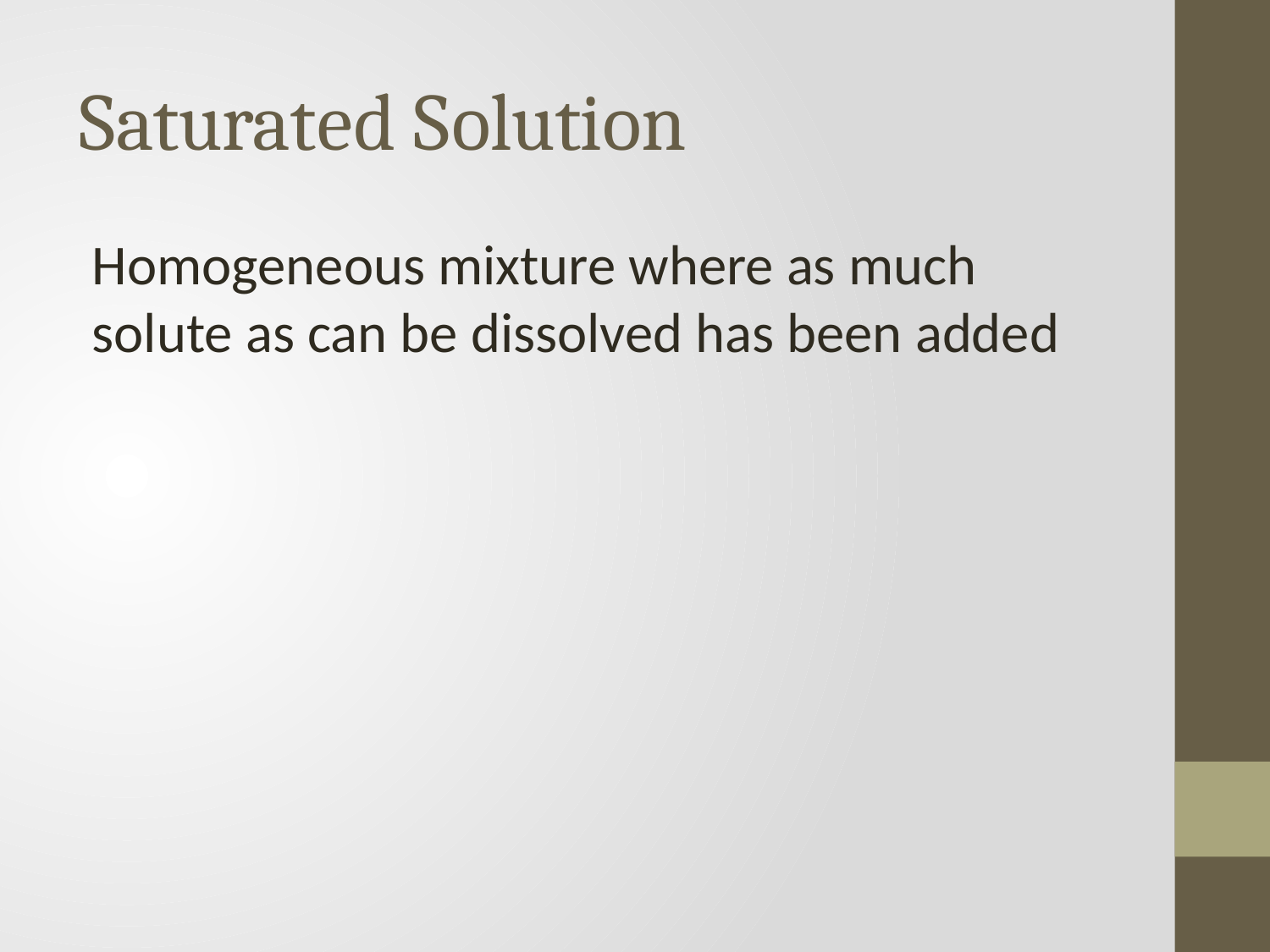

# Saturated Solution
Homogeneous mixture where as much solute as can be dissolved has been added